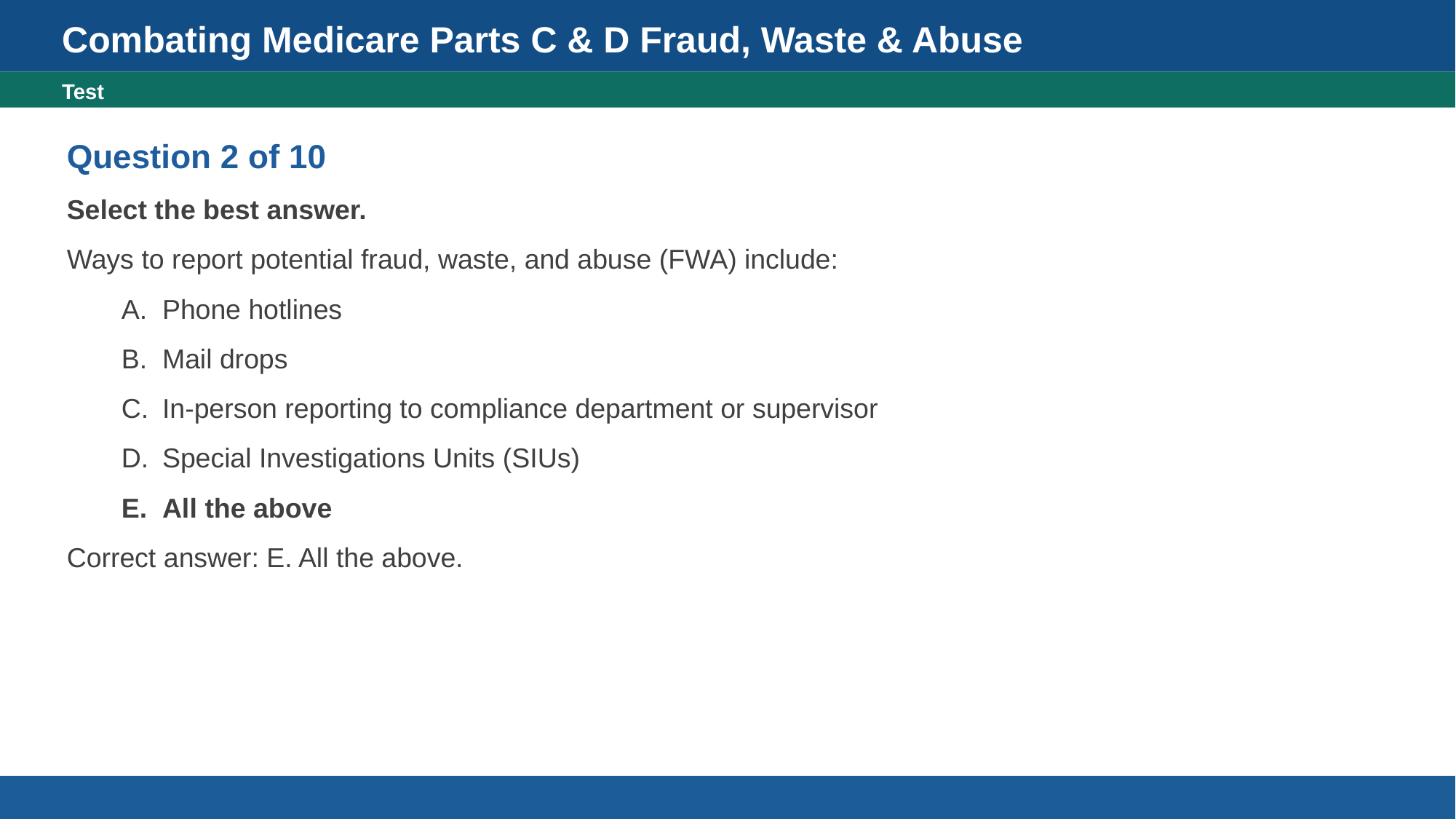

Combating Medicare Parts C & D Fraud, Waste & Abuse
Question 2 of 10 – correct answer

Test
Question 2 of 10
Select the best answer.
Ways to report potential fraud, waste, and abuse (FWA) include:
Phone hotlines
Mail drops
In-person reporting to compliance department or supervisor
Special Investigations Units (SIUs)
All the above
Correct answer: E. All the above.